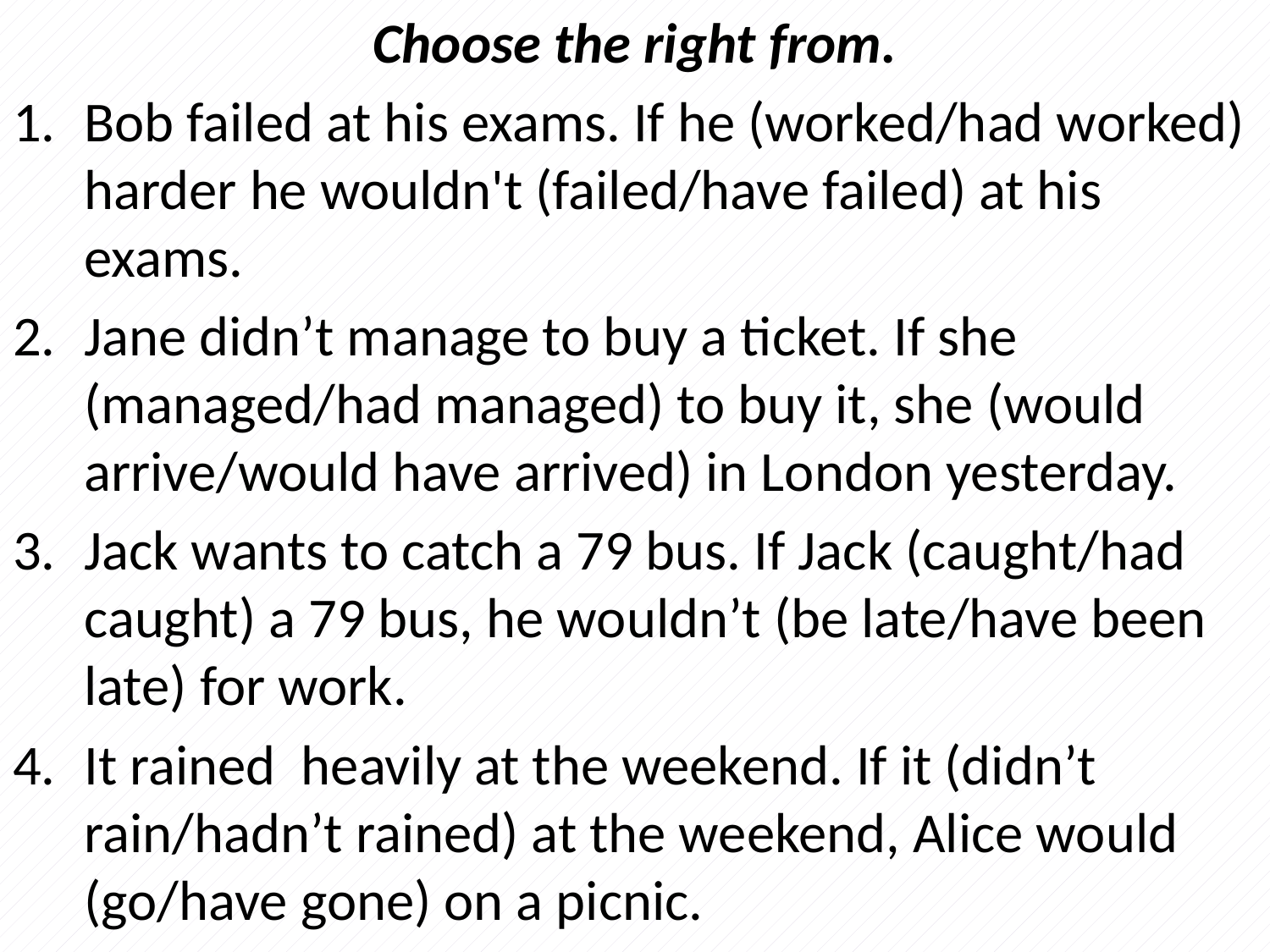

Choose the right from.
Bob failed at his exams. If he (worked/had worked) harder he wouldn't (failed/have failed) at his exams.
Jane didn’t manage to buy a ticket. If she (managed/had managed) to buy it, she (would arrive/would have arrived) in London yesterday.
Jack wants to catch a 79 bus. If Jack (caught/had caught) a 79 bus, he wouldn’t (be late/have been late) for work.
It rained  heavily at the weekend. If it (didn’t rain/hadn’t rained) at the weekend, Alice would (go/have gone) on a picnic.